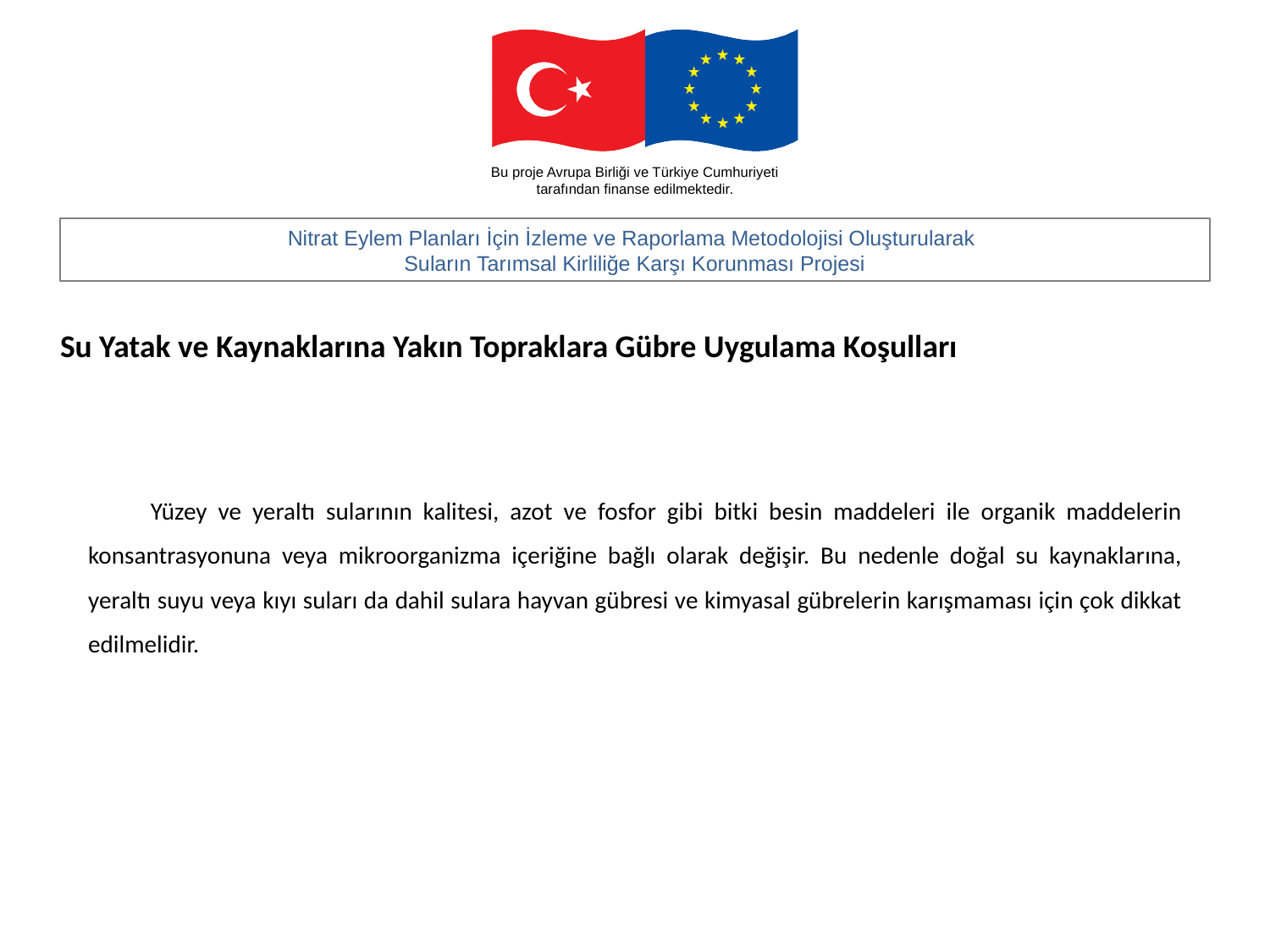

Su Yatak ve Kaynaklarına Yakın Topraklara Gübre Uygulama Koşulları
Yüzey ve yeraltı sularının kalitesi, azot ve fosfor gibi bitki besin maddeleri ile organik maddelerin konsantrasyonuna veya mikroorganizma içeriğine bağlı olarak değişir. Bu nedenle doğal su kaynaklarına, yeraltı suyu veya kıyı suları da dahil sulara hayvan gübresi ve kimyasal gübrelerin karışmaması için çok dikkat edilmelidir.